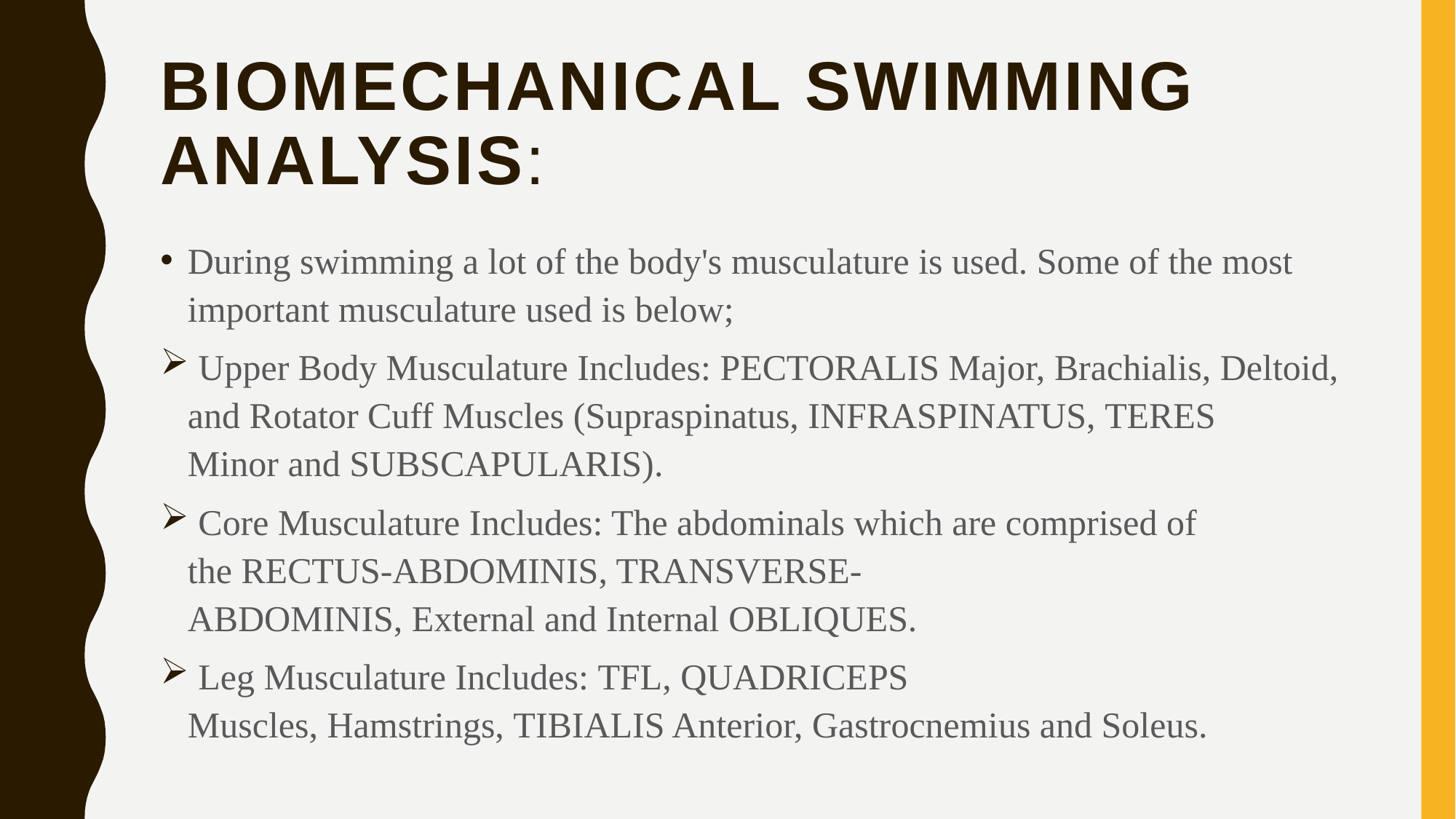

# Biomechanical Swimming ANALYSIS:
During swimming a lot of the body's musculature is used. Some of the most important musculature used is below;
 Upper Body Musculature Includes: PECTORALIS Major, Brachialis, Deltoid, and Rotator Cuff Muscles (Supraspinatus, INFRASPINATUS, TERES Minor and SUBSCAPULARIS).
 Core Musculature Includes: The abdominals which are comprised of the RECTUS-ABDOMINIS, TRANSVERSE-ABDOMINIS, External and Internal OBLIQUES.
 Leg Musculature Includes: TFL, QUADRICEPS Muscles, Hamstrings, TIBIALIS Anterior, Gastrocnemius and Soleus.